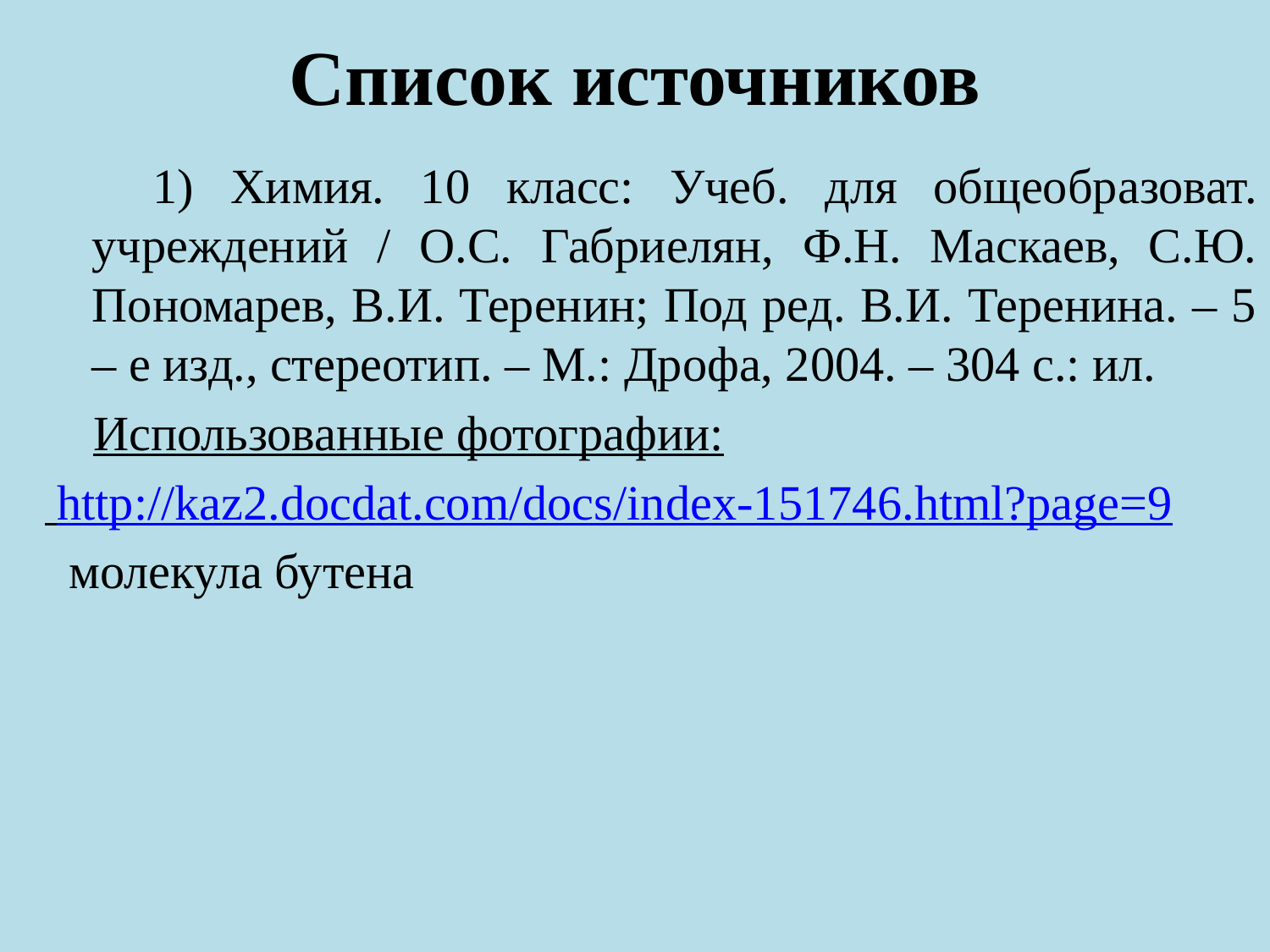

# Список источников
   1) Химия. 10 класс: Учеб. для общеобразоват. учреждений / О.С. Габриелян, Ф.Н. Маскаев, С.Ю. Пономарев, В.И. Теренин; Под ред. В.И. Теренина. – 5 – е изд., стереотип. – М.: Дрофа, 2004. – 304 с.: ил.
    Использованные фотографии:
 http://kaz2.docdat.com/docs/index-151746.html?page=9
  молекула бутена